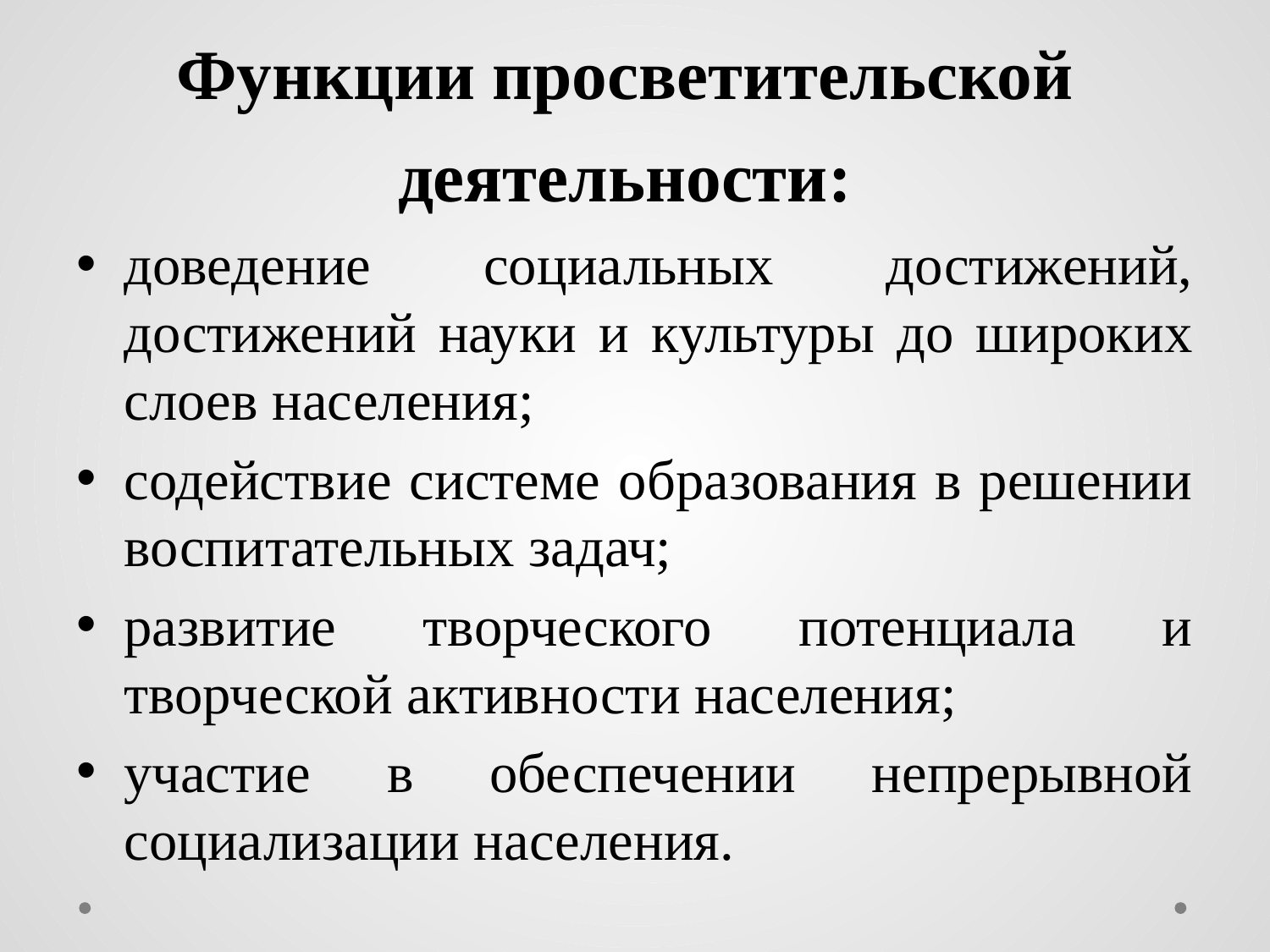

# Функции просветительской деятельности:
доведение социальных достижений, достижений науки и культуры до широких слоев населения;
содействие системе образования в решении воспитательных задач;
развитие творческого потенциала и творческой активности населения;
участие в обеспечении непрерывной социализации населения.